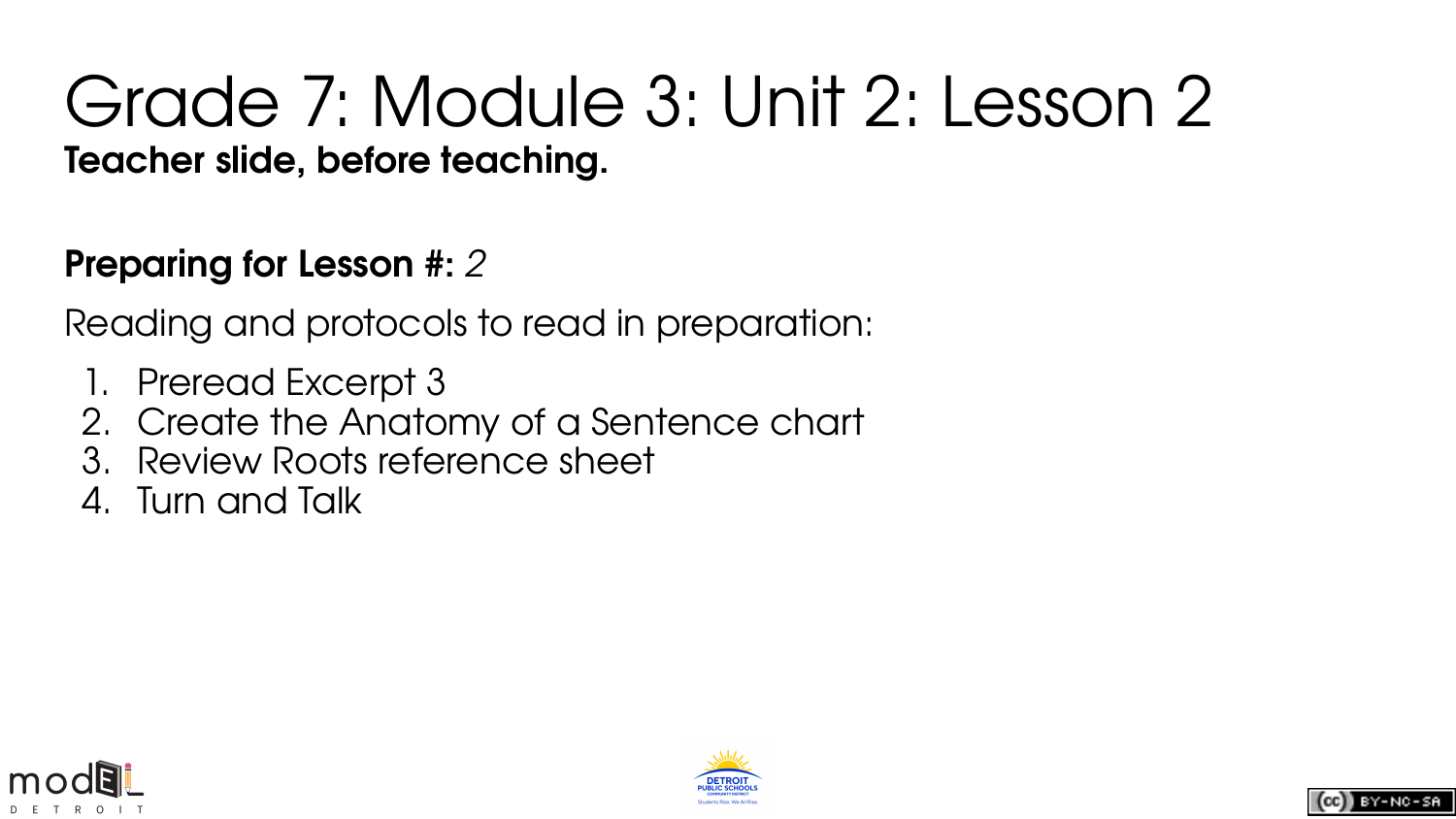

Grade 7: Module 3: Unit 2: Lesson 2
Teacher slide, before teaching.

Preparing for Lesson #: 2
Reading and protocols to read in preparation:
Preread Excerpt 3
Create the Anatomy of a Sentence chart
Review Roots reference sheet
Turn and Talk